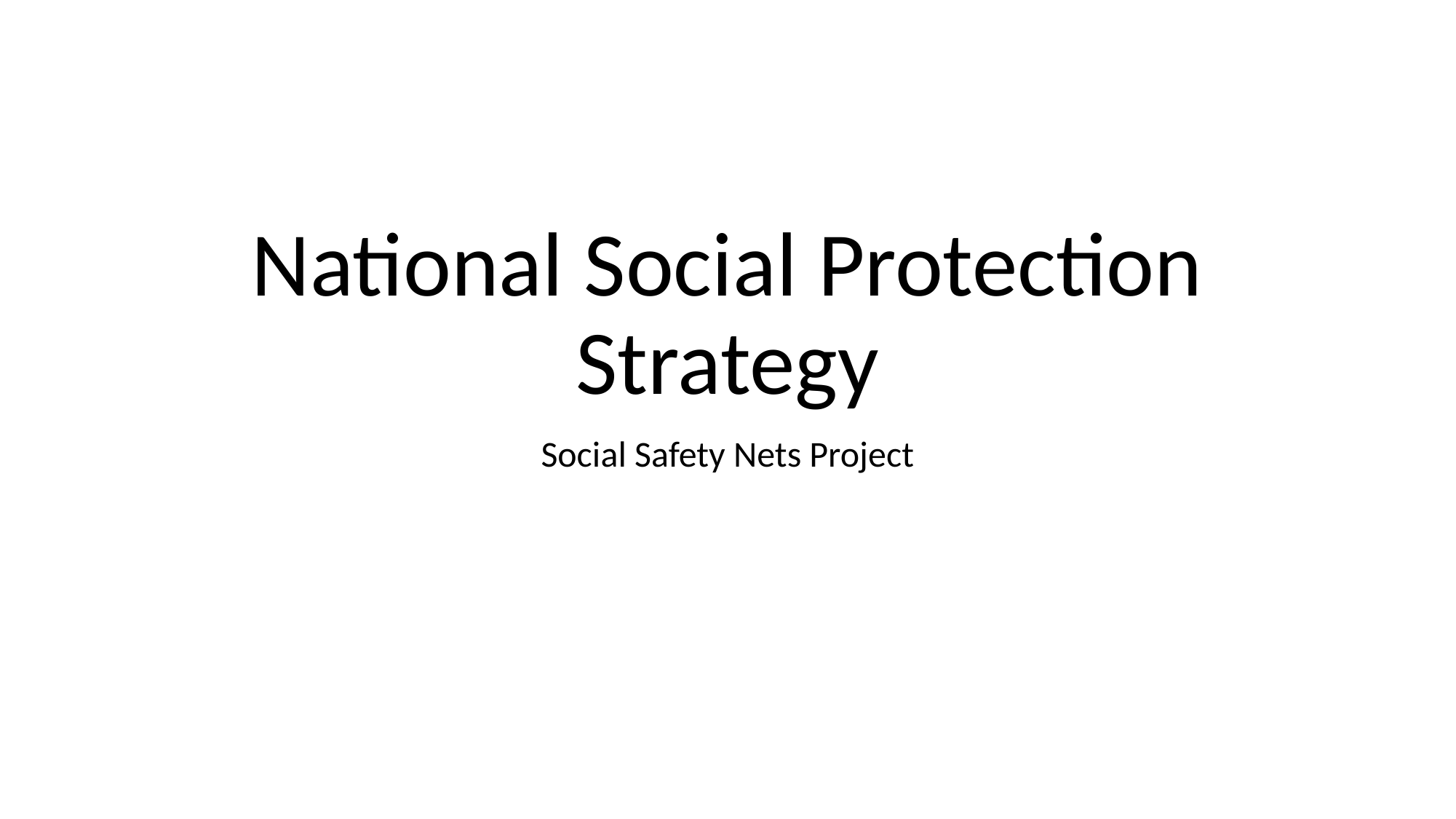

# National Social Protection Strategy
Social Safety Nets Project